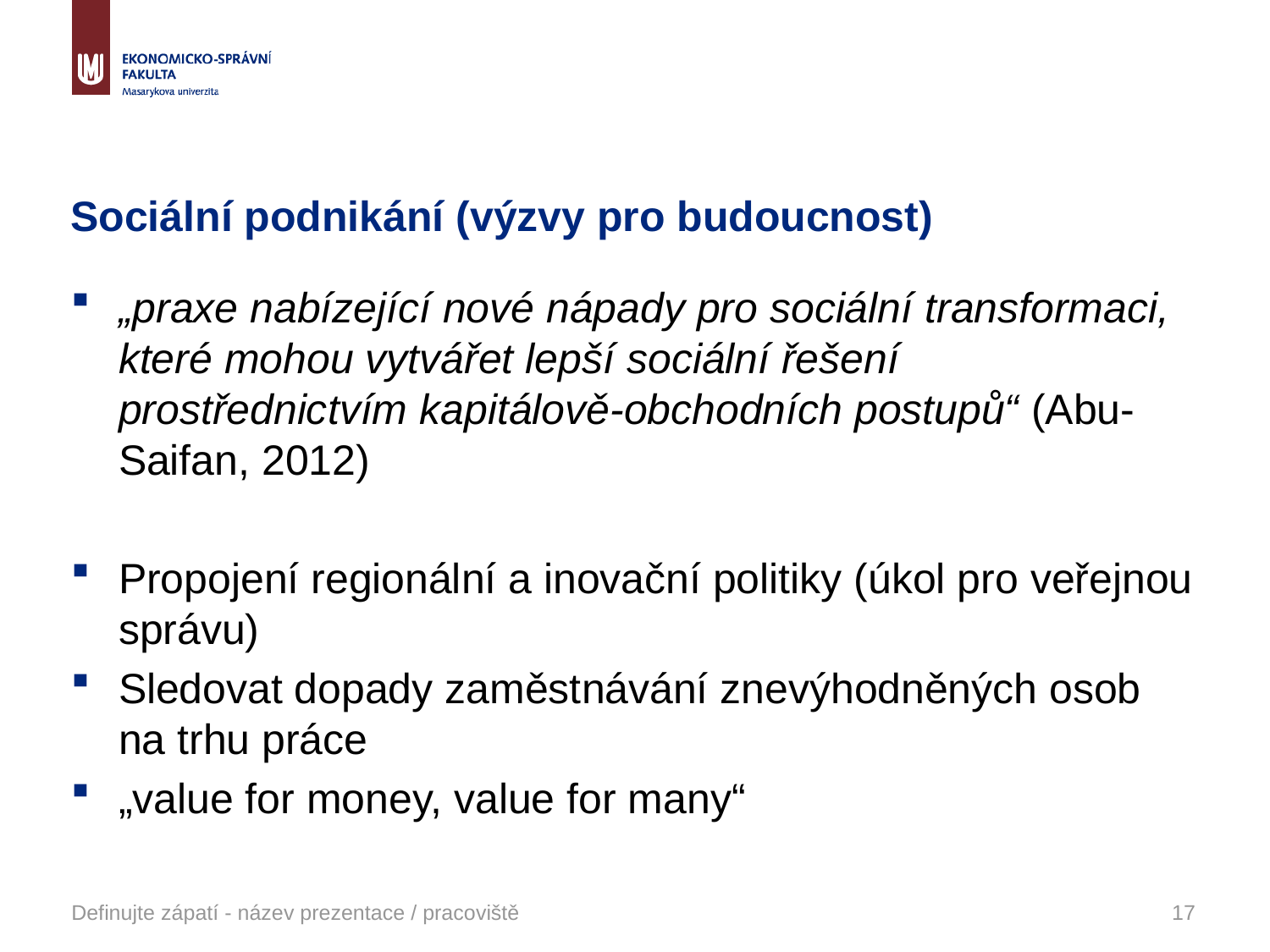

# Sociální podnikání (výzvy pro budoucnost)
„praxe nabízející nové nápady pro sociální transformaci, které mohou vytvářet lepší sociální řešení prostřednictvím kapitálově-obchodních postupů“ (Abu-Saifan, 2012)

Propojení regionální a inovační politiky (úkol pro veřejnou správu)
Sledovat dopady zaměstnávání znevýhodněných osob na trhu práce
„value for money, value for many“
Definujte zápatí - název prezentace / pracoviště
17